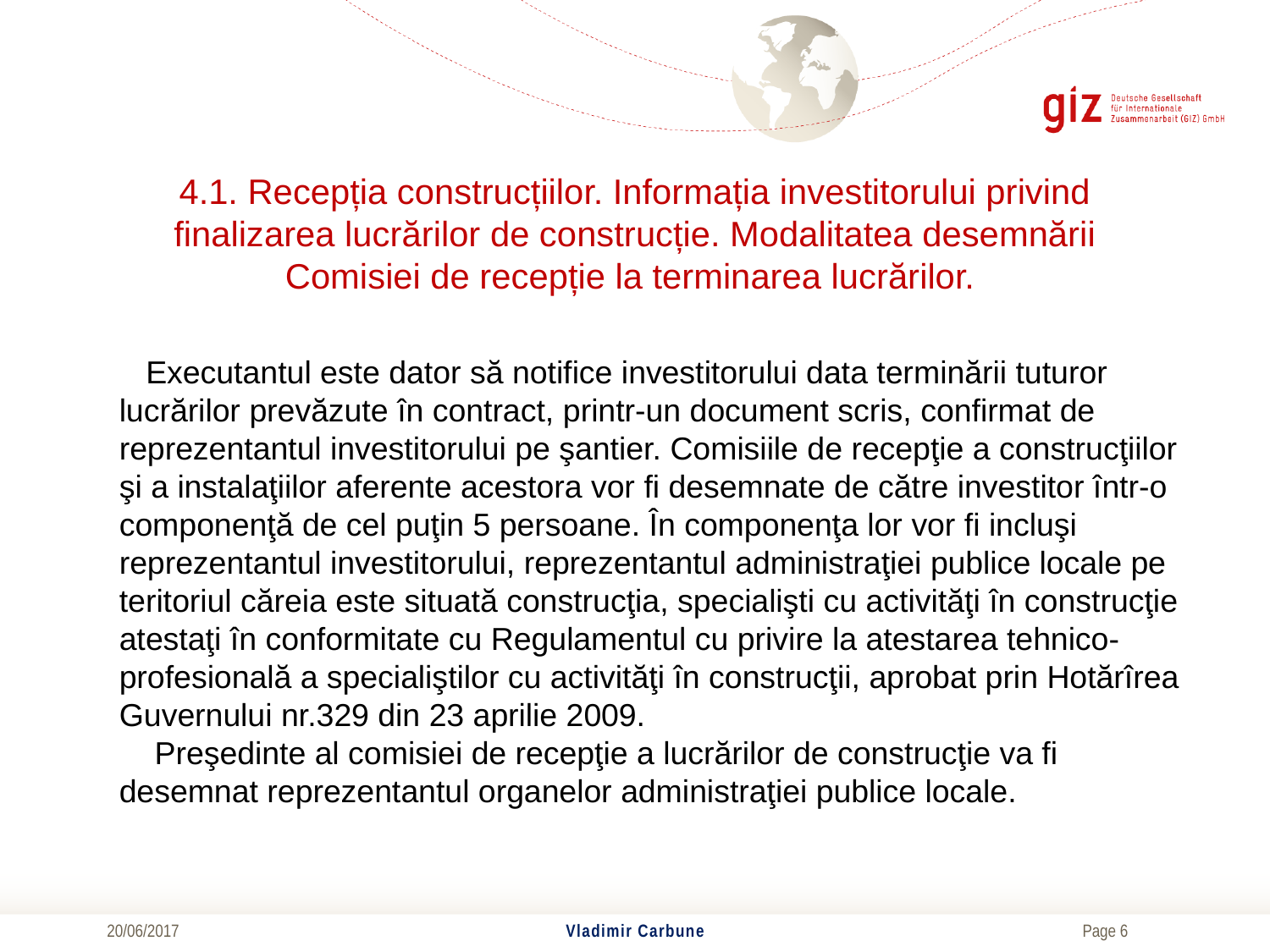

# 4.1. Recepția construcțiilor. Informația investitorului privind finalizarea lucrărilor de construcție. Modalitatea desemnării Comisiei de recepție la terminarea lucrărilor.

   Executantul este dator să notifice investitorului data terminării tuturor lucrărilor prevăzute în contract, printr-un document scris, confirmat de reprezentantul investitorului pe şantier. Comisiile de recepţie a construcţiilor şi a instalaţiilor aferente acestora vor fi desemnate de către investitor într-o componenţă de cel puţin 5 persoane. În componenţa lor vor fi incluşi reprezentantul investitorului, reprezentantul administraţiei publice locale pe teritoriul căreia este situată construcţia, specialişti cu activităţi în construcţie atestaţi în conformitate cu Regulamentul cu privire la atestarea tehnico-profesională a specialiştilor cu activităţi în construcţii, aprobat prin Hotărîrea Guvernului nr.329 din 23 aprilie 2009.
    Preşedinte al comisiei de recepţie a lucrărilor de construcţie va fi desemnat reprezentantul organelor administraţiei publice locale.

20/06/2017
Vladimir Carbune